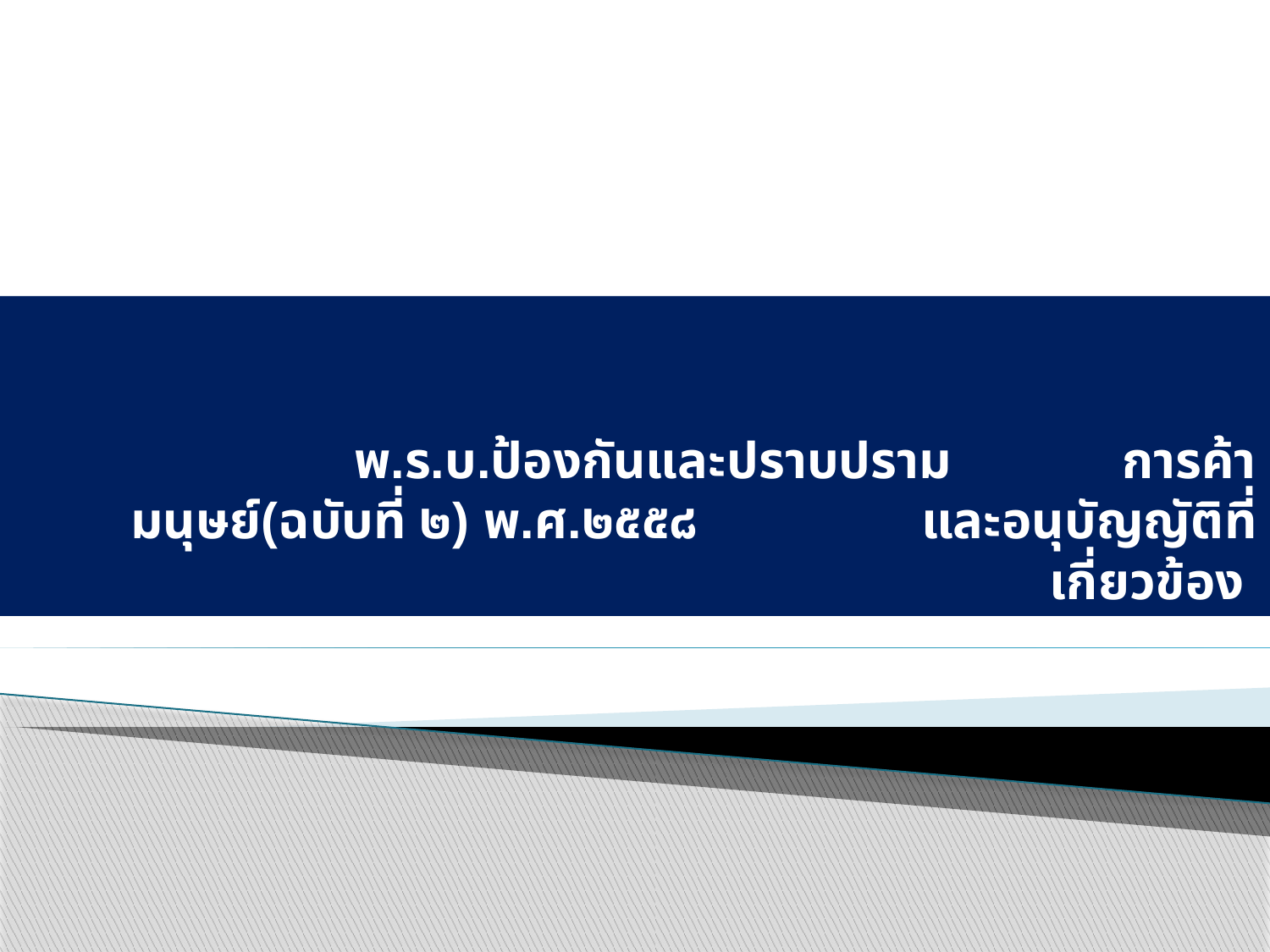

# พ.ร.บ.ป้องกันและปราบปราม             การค้ามนุษย์(ฉบับที่ ๒) พ.ศ.๒๕๕๘                 และอนุบัญญัติที่เกี่ยวข้อง